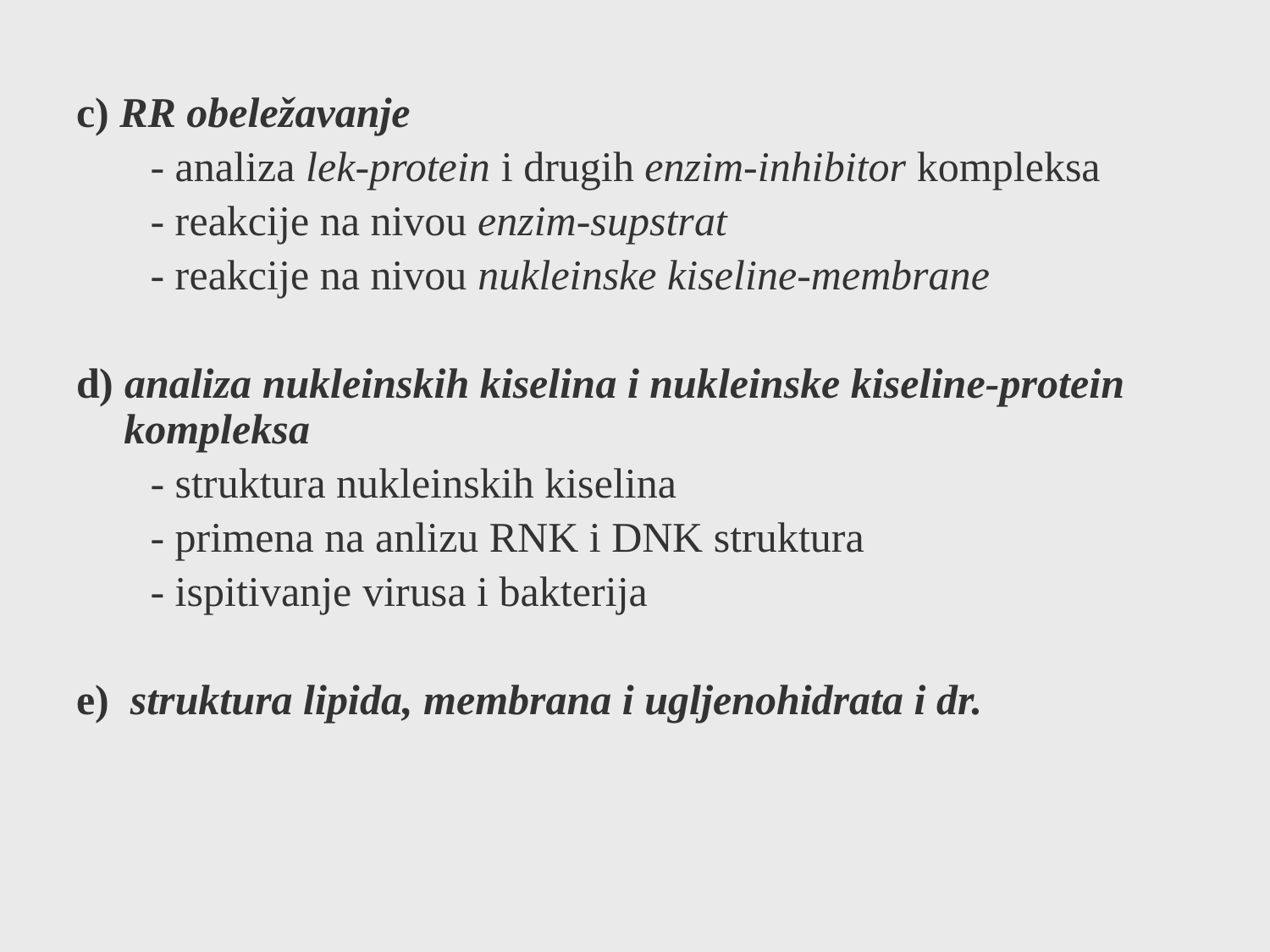

c) RR obeležavanje
       - analiza lek-protein i drugih enzim-inhibitor kompleksa
       - reakcije na nivou enzim-supstrat
       - reakcije na nivou nukleinske kiseline-membrane

d) analiza nukleinskih kiselina i nukleinske kiseline-protein kompleksa
       - struktura nukleinskih kiselina
       - primena na anlizu RNK i DNK struktura
       - ispitivanje virusa i bakterija

e)  struktura lipida, membrana i ugljenohidrata i dr.